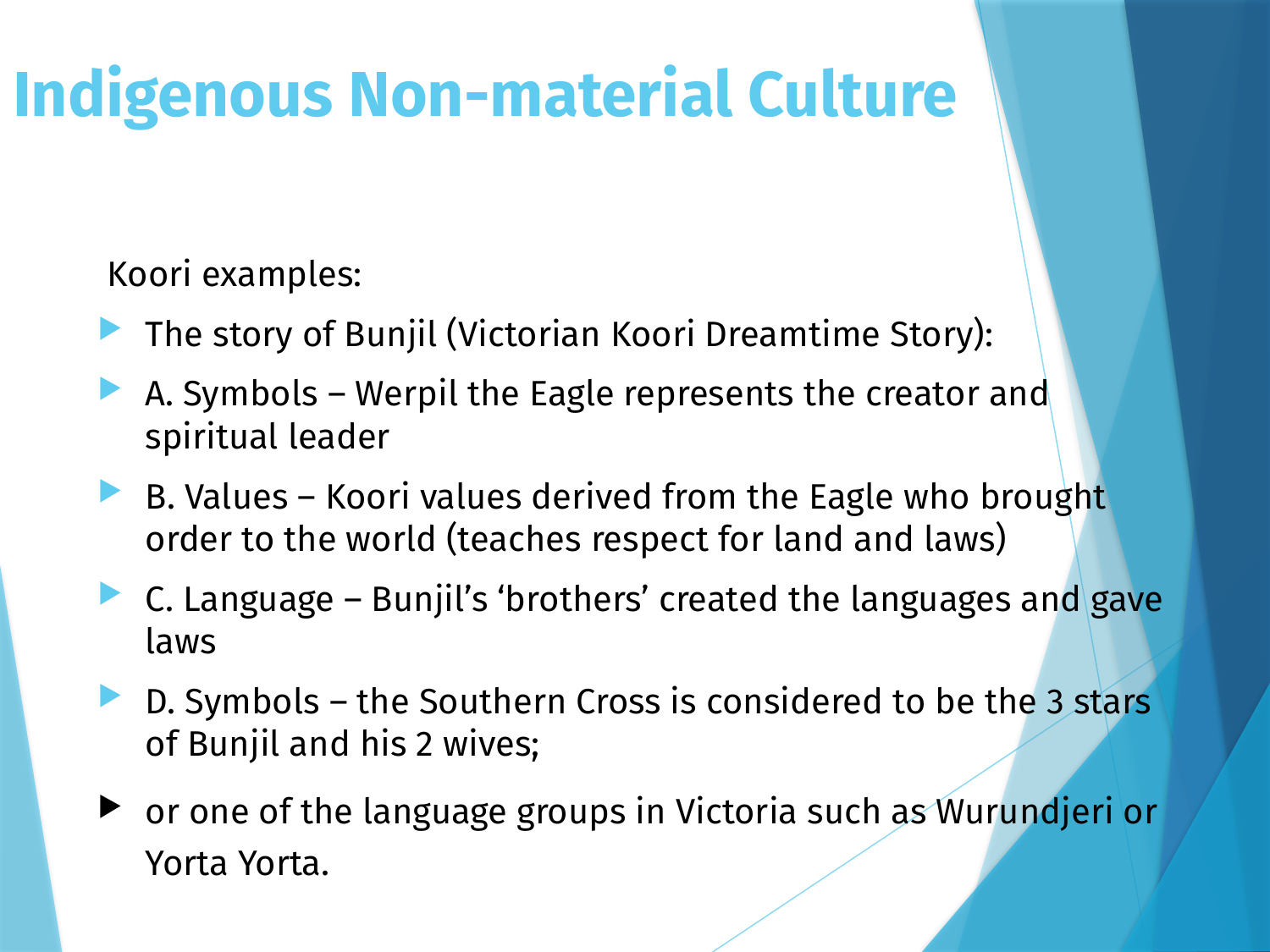

# Indigenous Non-material Culture
Koori examples:
The story of Bunjil (Victorian Koori Dreamtime Story):
A. Symbols – Werpil the Eagle represents the creator and spiritual leader
B. Values – Koori values derived from the Eagle who brought order to the world (teaches respect for land and laws)
C. Language – Bunjil’s ‘brothers’ created the languages and gave laws
D. Symbols – the Southern Cross is considered to be the 3 stars of Bunjil and his 2 wives;
or one of the language groups in Victoria such as Wurundjeri or Yorta Yorta.